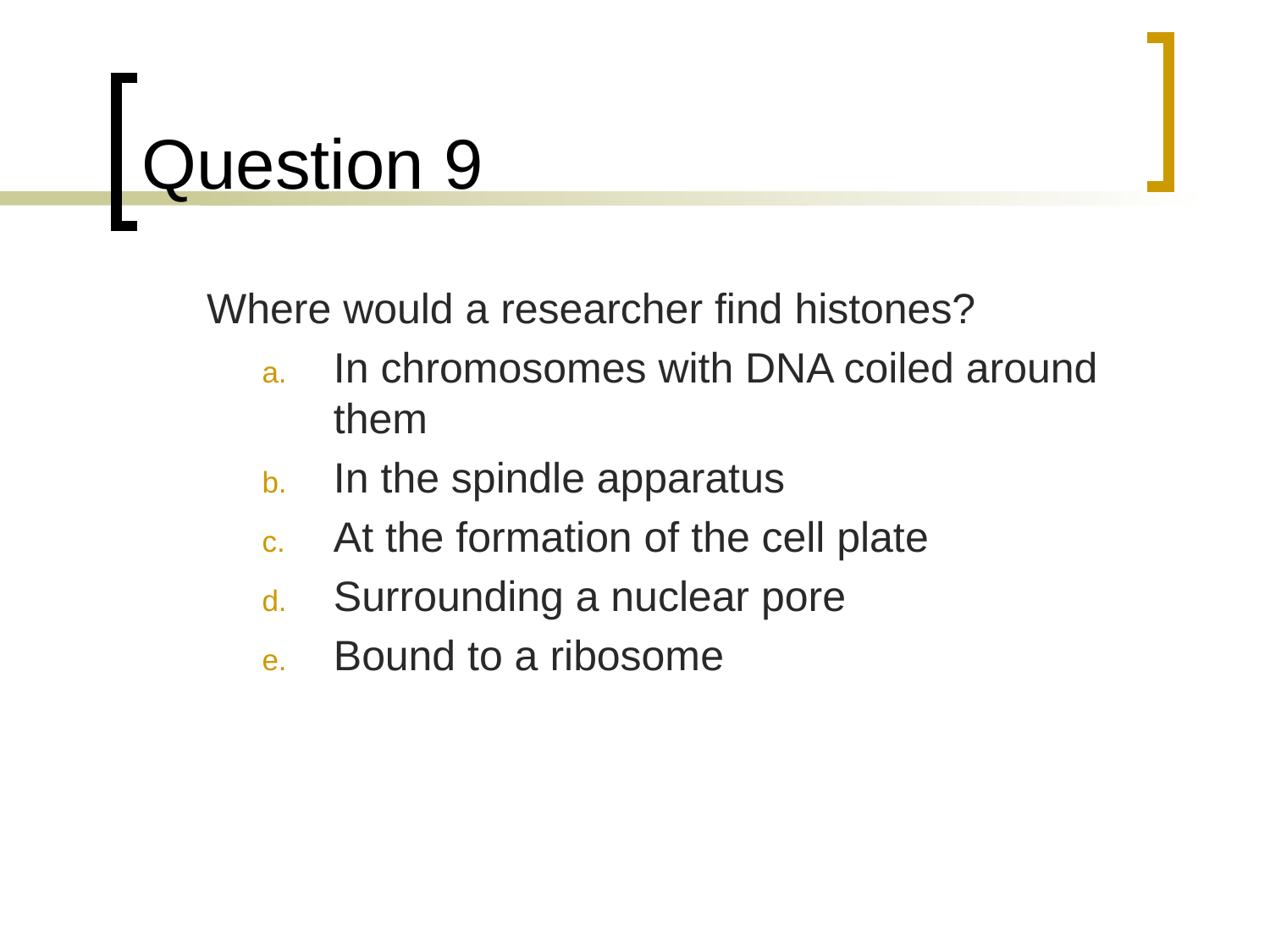

# Question 9
	Where would a researcher find histones?
In chromosomes with DNA coiled around them
In the spindle apparatus
At the formation of the cell plate
Surrounding a nuclear pore
Bound to a ribosome